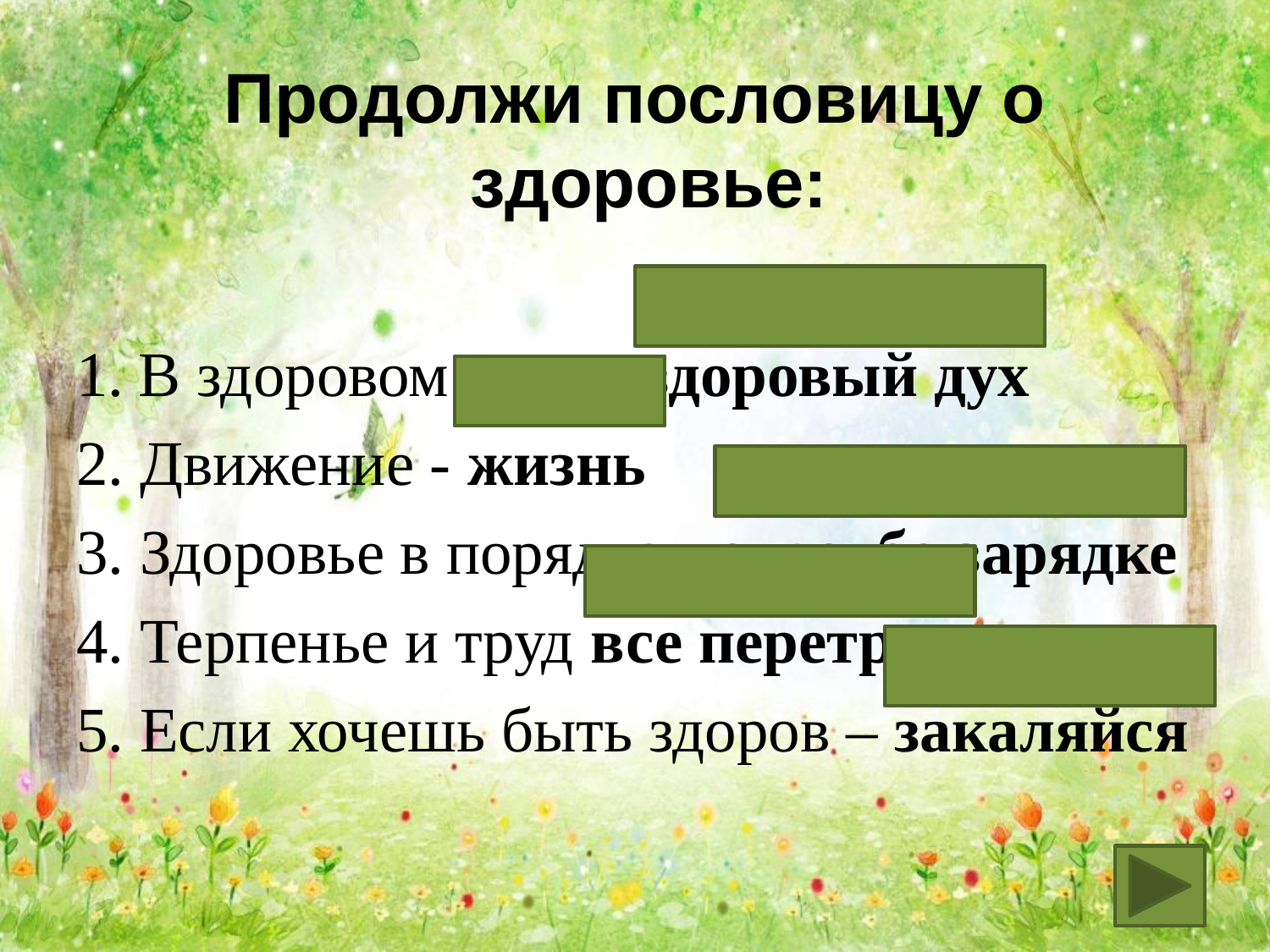

Продолжи пословицу о здоровье:

В здоровом теле – здоровый дух
2. Движение - жизнь
3. Здоровье в порядке - спасибо зарядке
4. Терпенье и труд все перетрут
5. Если хочешь быть здоров – закаляйся